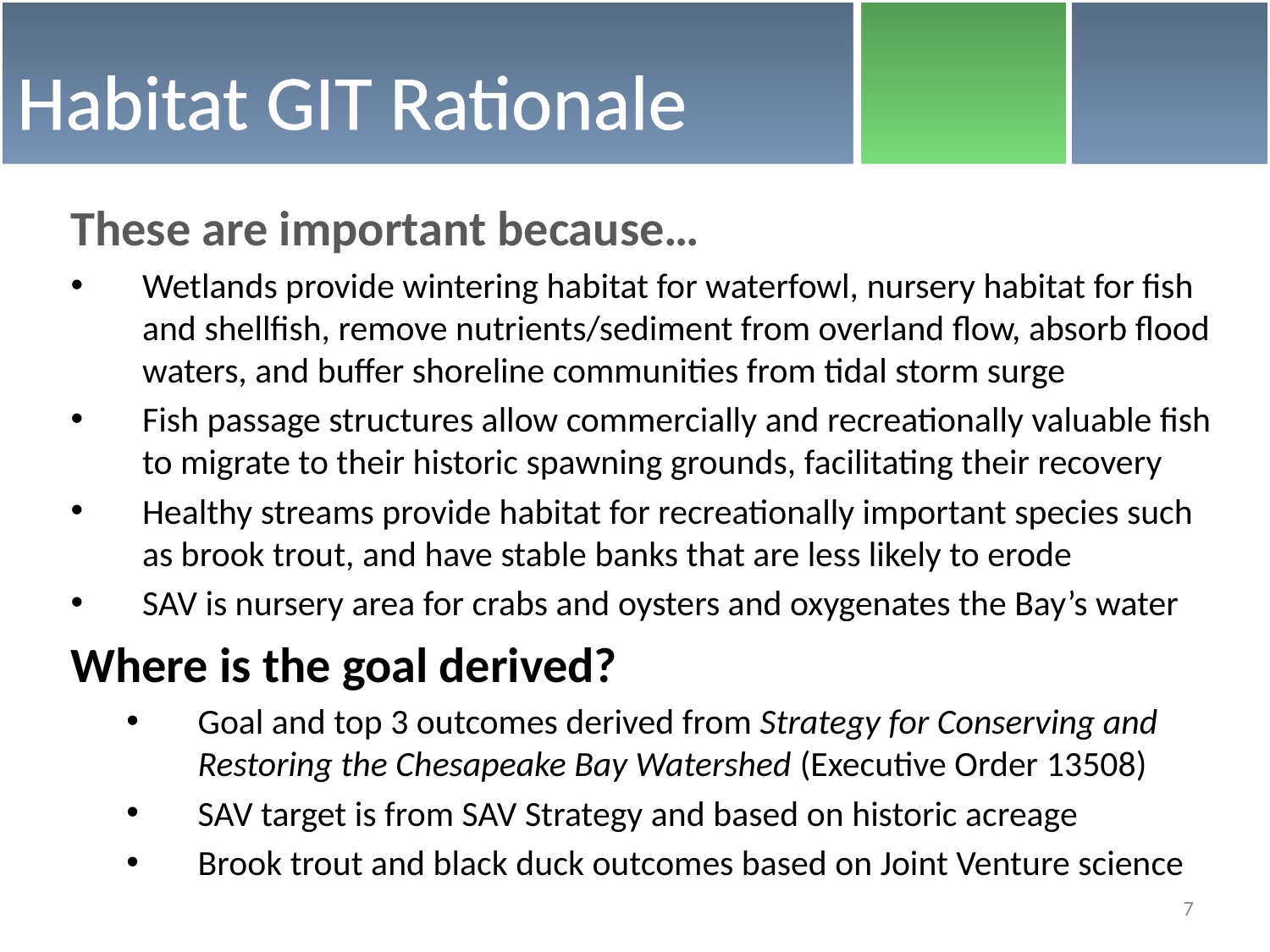

# Habitat GIT Rationale
These are important because…
Wetlands provide wintering habitat for waterfowl, nursery habitat for fish and shellfish, remove nutrients/sediment from overland flow, absorb flood waters, and buffer shoreline communities from tidal storm surge
Fish passage structures allow commercially and recreationally valuable fish to migrate to their historic spawning grounds, facilitating their recovery
Healthy streams provide habitat for recreationally important species such as brook trout, and have stable banks that are less likely to erode
SAV is nursery area for crabs and oysters and oxygenates the Bay’s water
Where is the goal derived?
Goal and top 3 outcomes derived from Strategy for Conserving and Restoring the Chesapeake Bay Watershed (Executive Order 13508)
SAV target is from SAV Strategy and based on historic acreage
Brook trout and black duck outcomes based on Joint Venture science

7